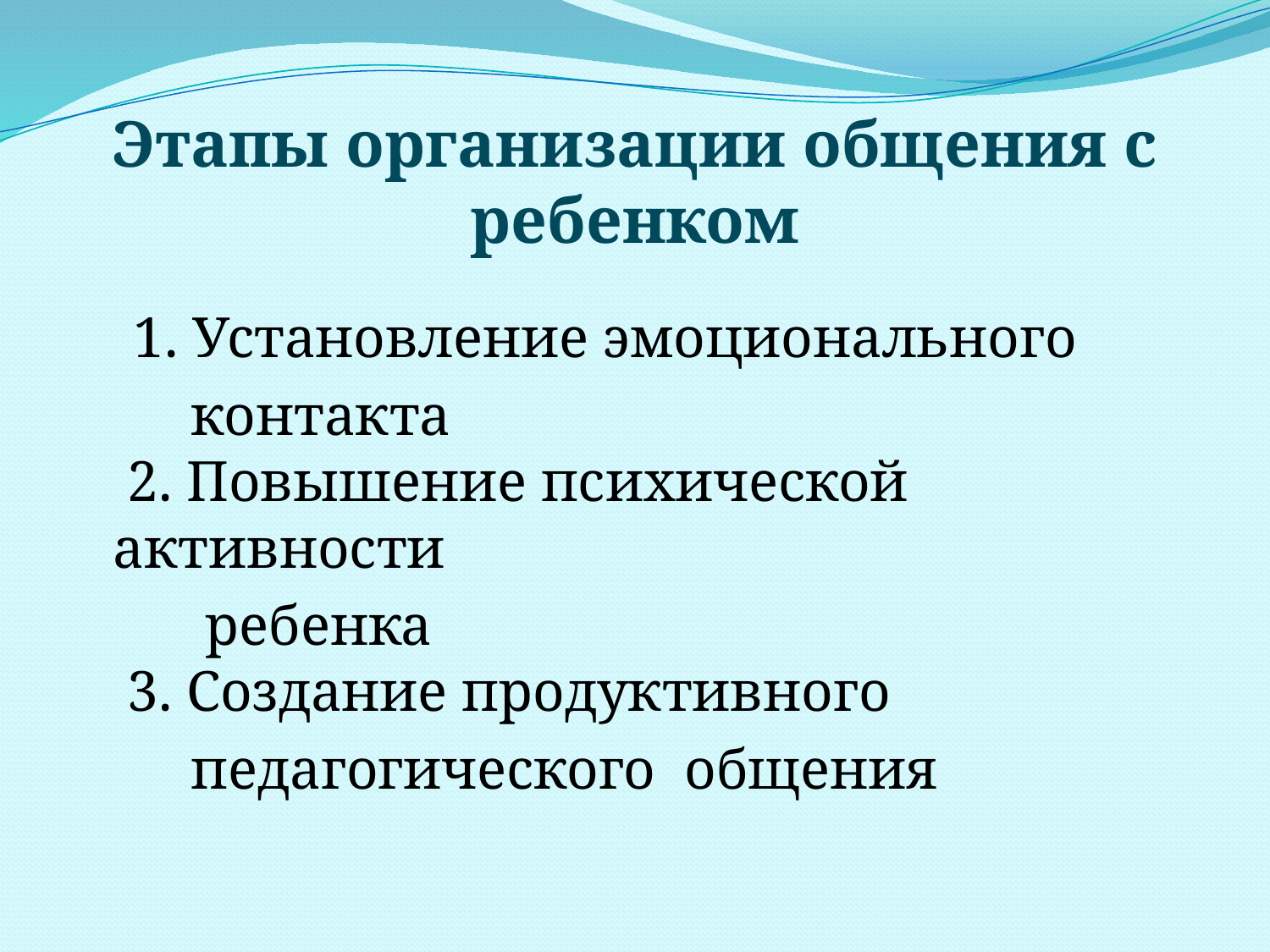

# Этапы организации общения с ребенком
    1. Установление эмоционального
        контакта
 2. Повышение психической активности
         ребенка
 3. Создание продуктивного
        педагогического  общения